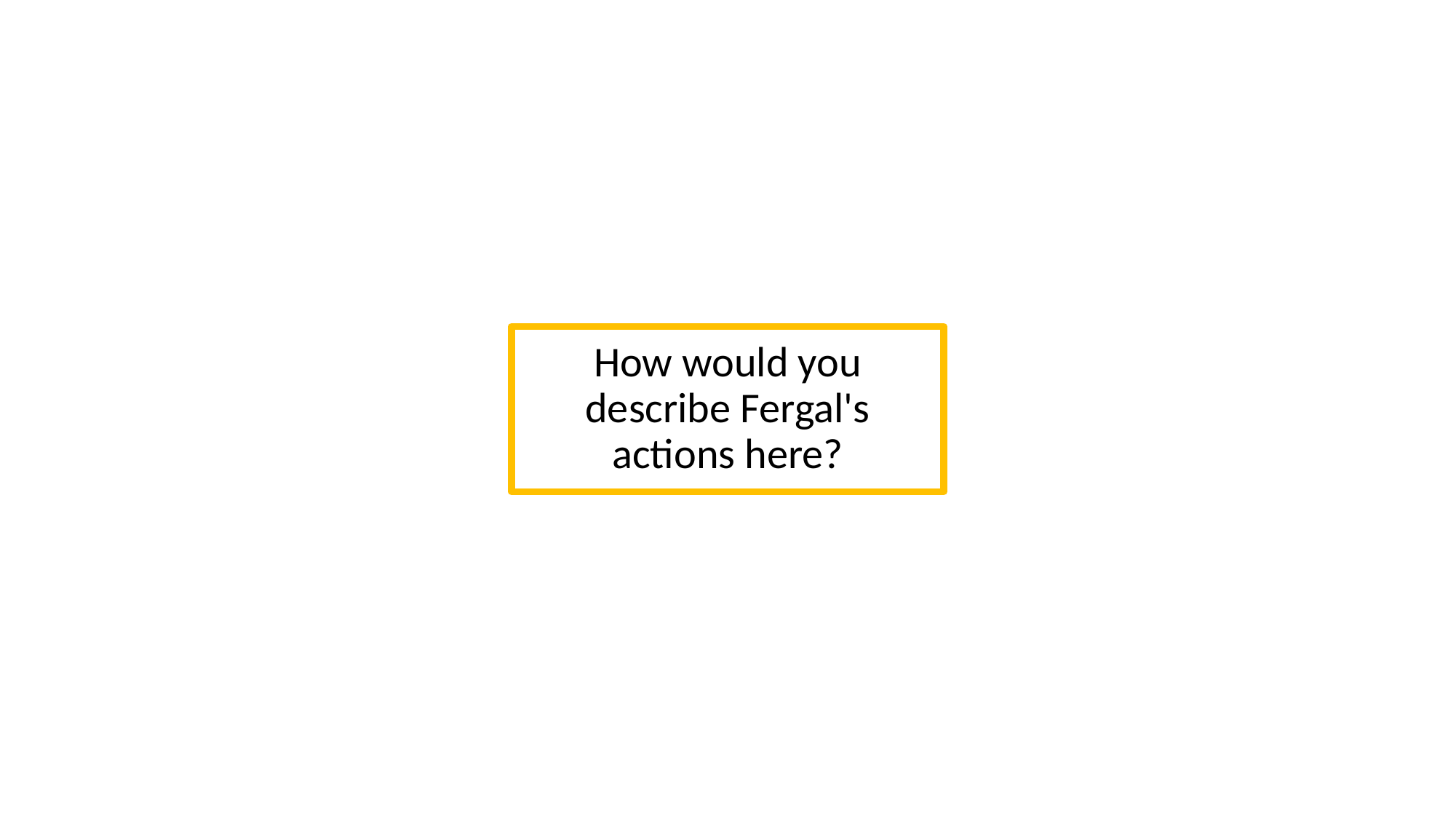

#
How would you describe Fergal's actions here?